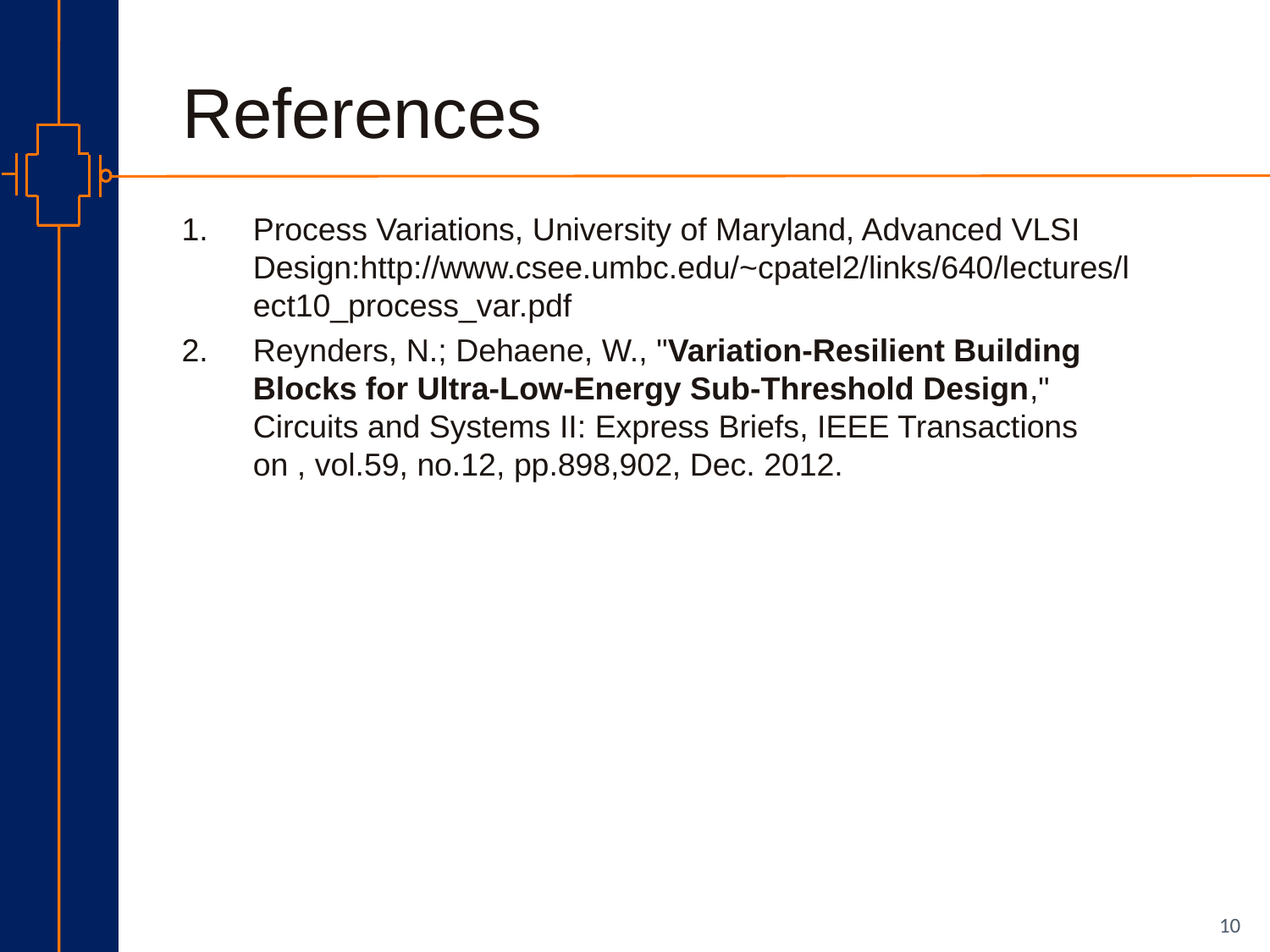

# References
Process Variations, University of Maryland, Advanced VLSI Design:http://www.csee.umbc.edu/~cpatel2/links/640/lectures/lect10_process_var.pdf
Reynders, N.; Dehaene, W., "Variation-Resilient Building Blocks for Ultra-Low-Energy Sub-Threshold Design," Circuits and Systems II: Express Briefs, IEEE Transactions on , vol.59, no.12, pp.898,902, Dec. 2012.
10